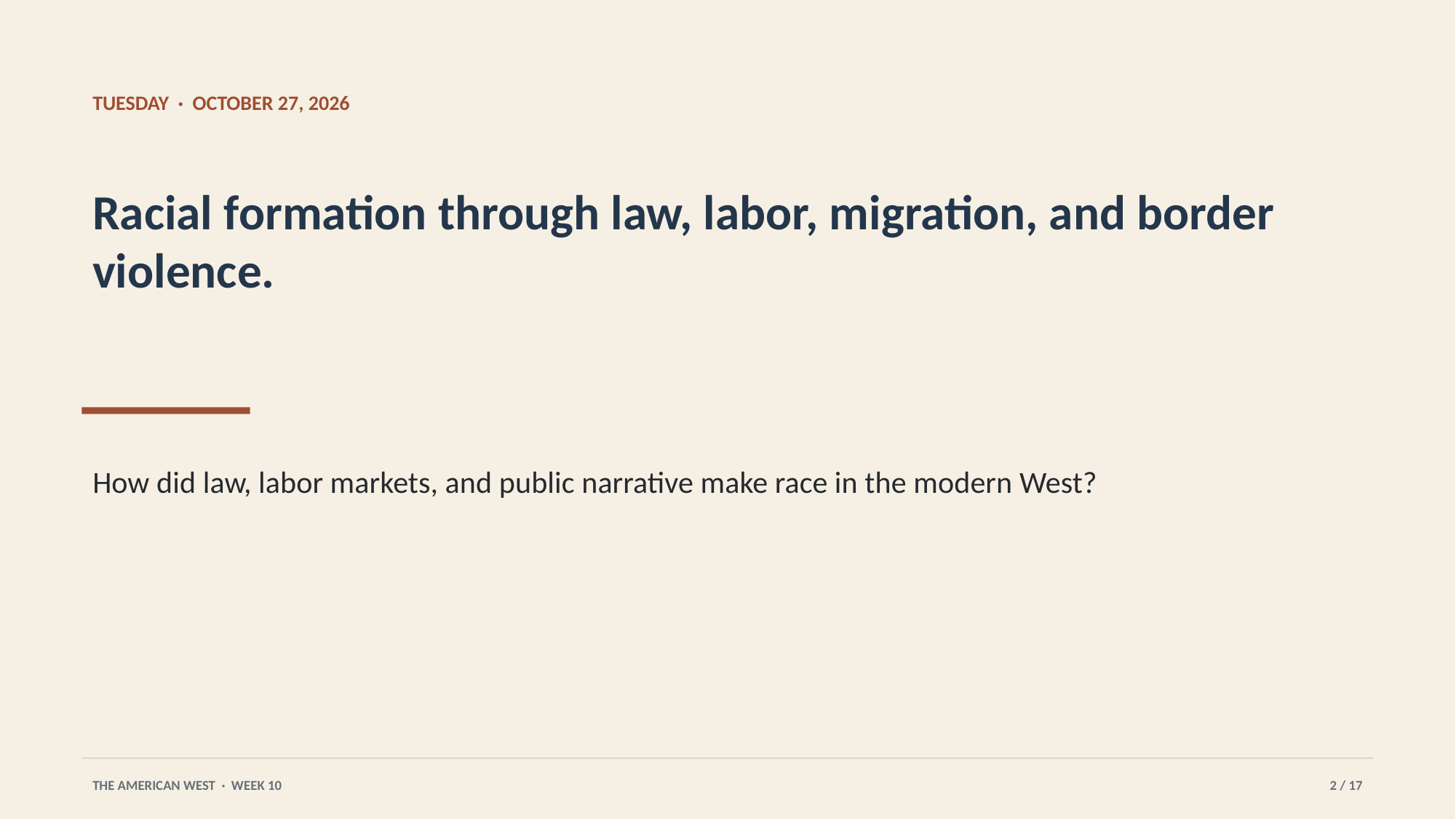

TUESDAY  ·  OCTOBER 27, 2026
Racial formation through law, labor, migration, and border violence.

How did law, labor markets, and public narrative make race in the modern West?

THE AMERICAN WEST  ·  WEEK 10
2 / 17